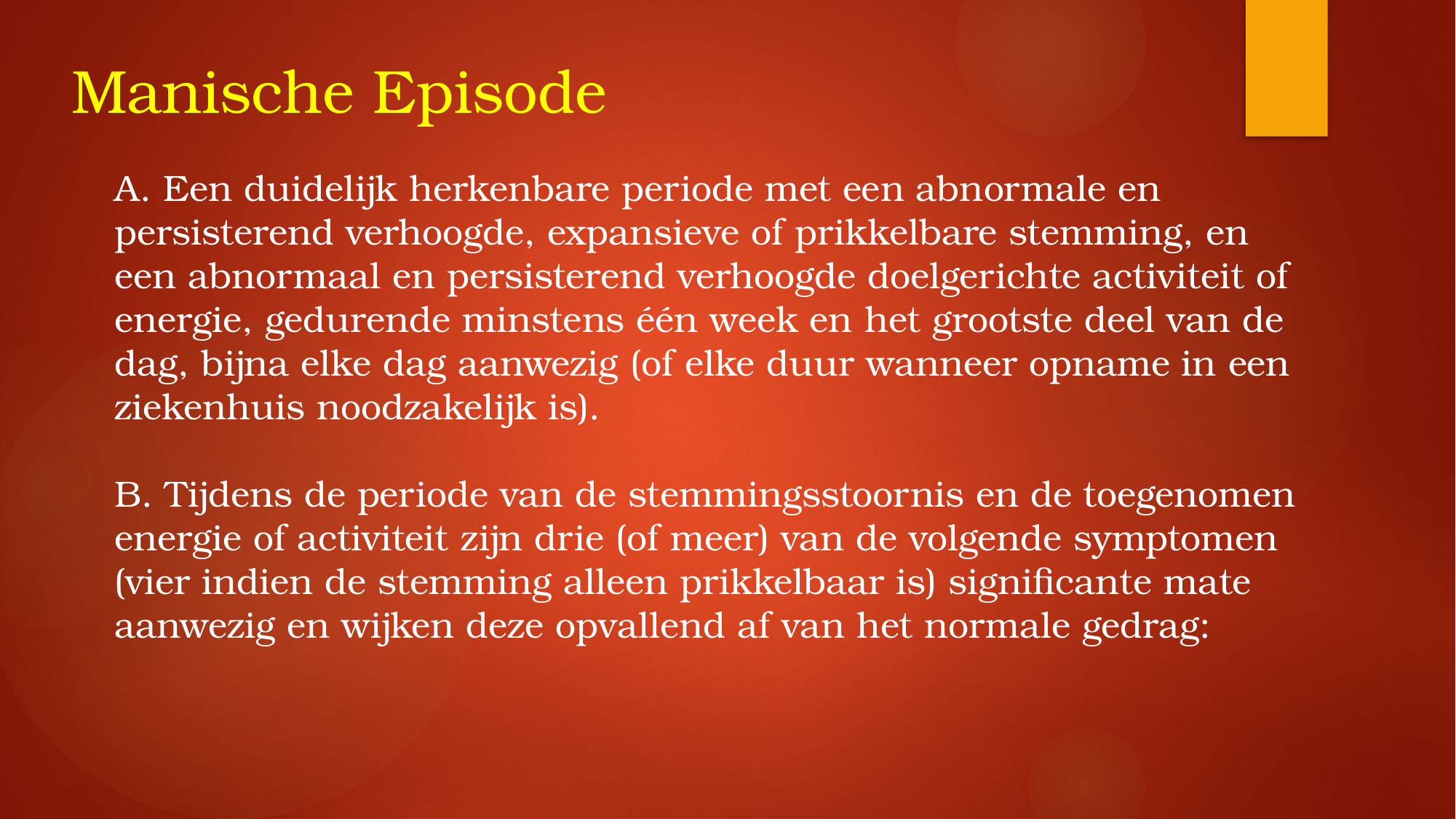

# Manische Episode
A. Een duidelijk herkenbare periode met een abnormale en persisterend verhoogde, expansieve of prikkelbare stemming, en een abnormaal en persisterend verhoogde doelgerichte activiteit of energie, gedurende minstens één week en het grootste deel van de dag, bijna elke dag aanwezig (of elke duur wanneer opname in een ziekenhuis noodzakelijk is).
B. Tijdens de periode van de stemmingsstoornis en de toegenomen energie of activiteit zijn drie (of meer) van de volgende symptomen (vier indien de stemming alleen prikkelbaar is) significante mate aanwezig en wijken deze opvallend af van het normale gedrag: